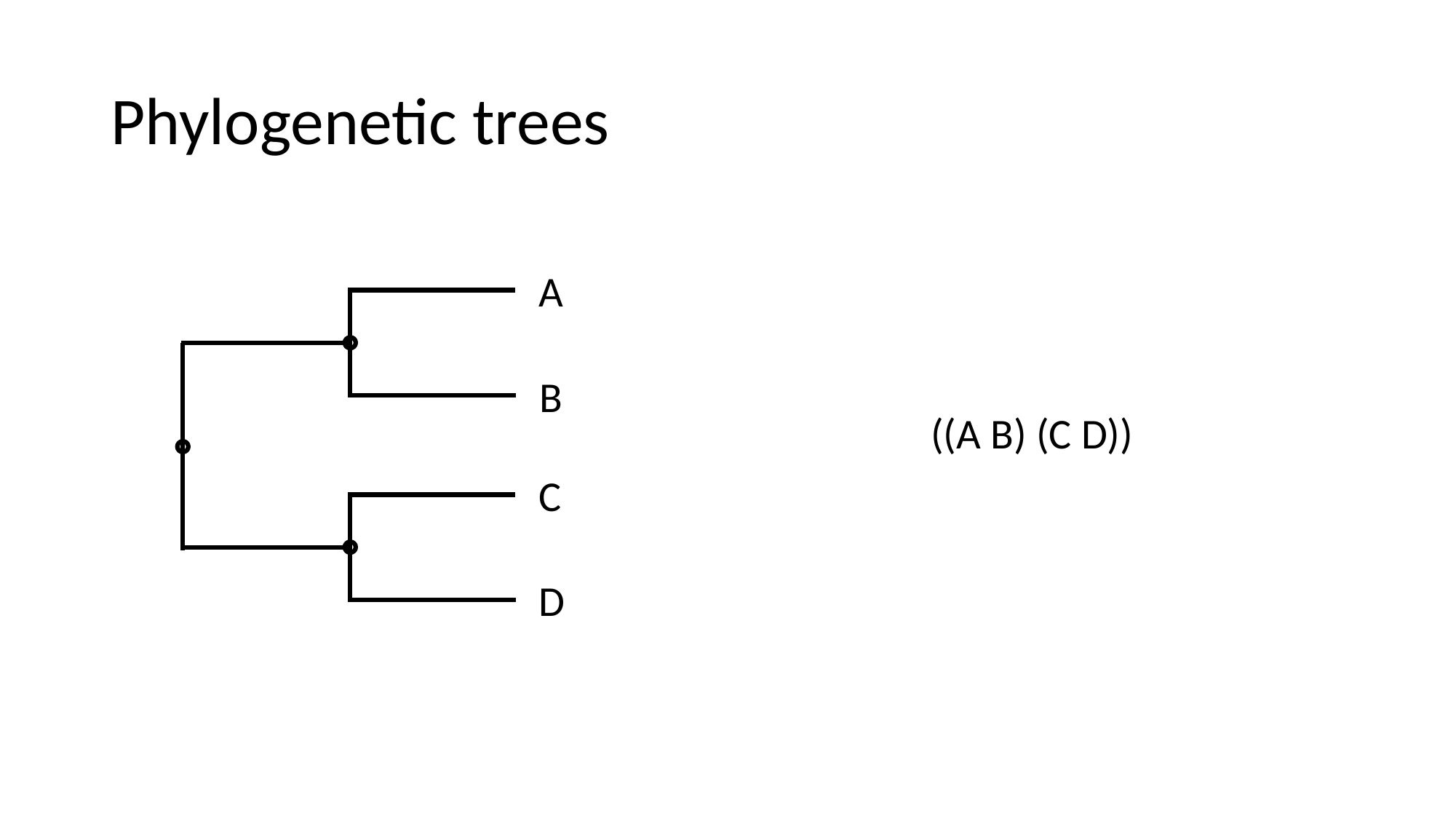

# Phylogenetic trees
A

B
((A B) (C D))

C

D